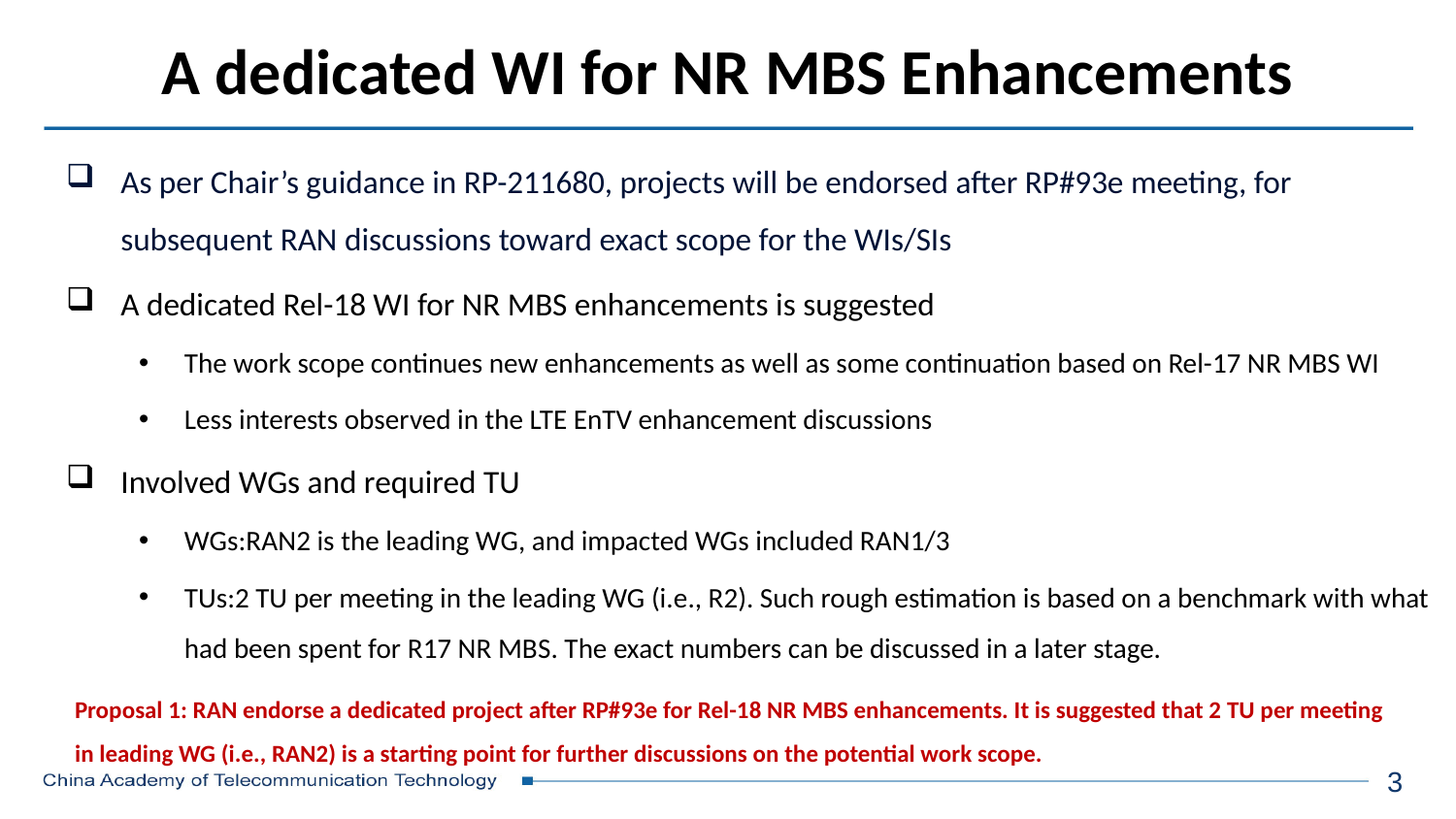

# A dedicated WI for NR MBS Enhancements
As per Chair’s guidance in RP-211680, projects will be endorsed after RP#93e meeting, for subsequent RAN discussions toward exact scope for the WIs/SIs
A dedicated Rel-18 WI for NR MBS enhancements is suggested
The work scope continues new enhancements as well as some continuation based on Rel-17 NR MBS WI
Less interests observed in the LTE EnTV enhancement discussions
Involved WGs and required TU
WGs:RAN2 is the leading WG, and impacted WGs included RAN1/3
TUs:2 TU per meeting in the leading WG (i.e., R2). Such rough estimation is based on a benchmark with what had been spent for R17 NR MBS. The exact numbers can be discussed in a later stage.
Proposal 1: RAN endorse a dedicated project after RP#93e for Rel-18 NR MBS enhancements. It is suggested that 2 TU per meeting in leading WG (i.e., RAN2) is a starting point for further discussions on the potential work scope.
3